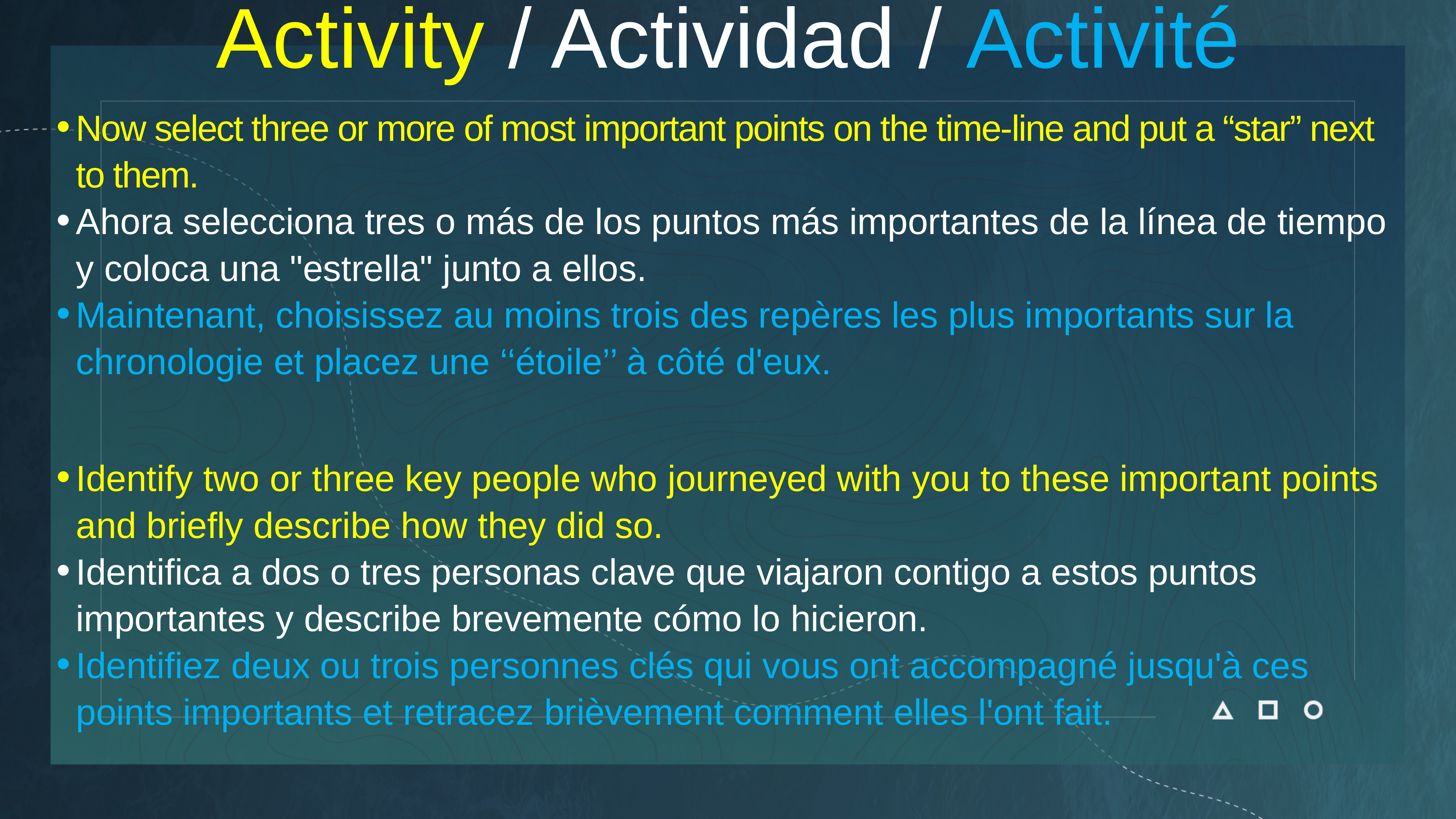

# Activity / Actividad / Activité
Now select three or more of most important points on the time-line and put a “star” next to them.
Ahora selecciona tres o más de los puntos más importantes de la línea de tiempo y coloca una "estrella" junto a ellos.
Maintenant, choisissez au moins trois des repères les plus importants sur la chronologie et placez une ‘‘étoile’’ à côté d'eux.

Identify two or three key people who journeyed with you to these important points and briefly describe how they did so.
Identifica a dos o tres personas clave que viajaron contigo a estos puntos importantes y describe brevemente cómo lo hicieron.
Identifiez deux ou trois personnes clés qui vous ont accompagné jusqu'à ces points importants et retracez brièvement comment elles l'ont fait.